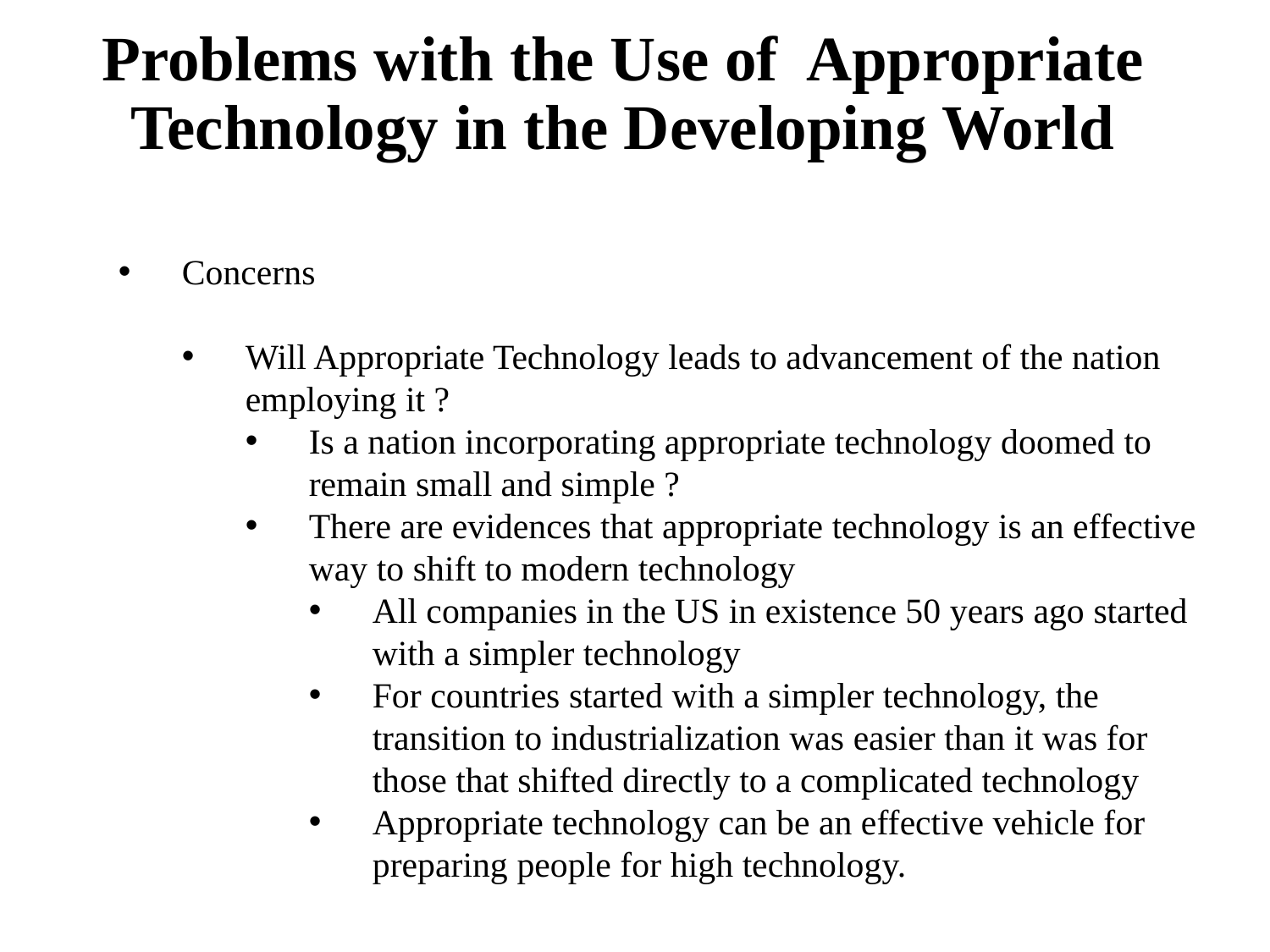

# Problems with the Use of  Appropriate Technology in the Developing World
Concerns

Will Appropriate Technology leads to advancement of the nation employing it ?
Is a nation incorporating appropriate technology doomed to remain small and simple ?
There are evidences that appropriate technology is an effective way to shift to modern technology
All companies in the US in existence 50 years ago started with a simpler technology
For countries started with a simpler technology, the transition to industrialization was easier than it was for those that shifted directly to a complicated technology
Appropriate technology can be an effective vehicle for preparing people for high technology.